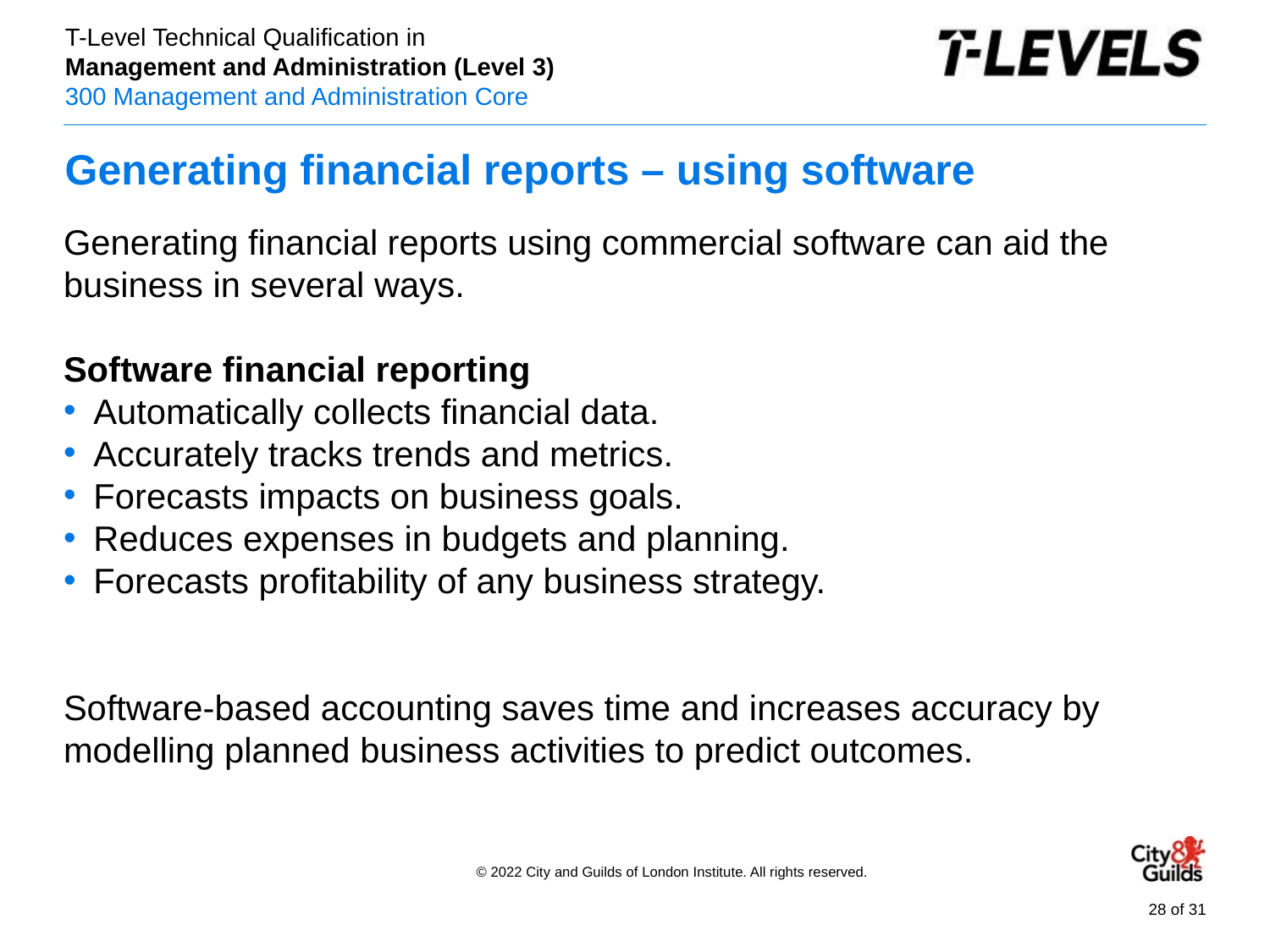

# Generating financial reports – using software
Generating financial reports using commercial software can aid the business in several ways.

Software financial reporting
Automatically collects financial data.
Accurately tracks trends and metrics.
Forecasts impacts on business goals.
Reduces expenses in budgets and planning.
Forecasts profitability of any business strategy.

Software-based accounting saves time and increases accuracy by modelling planned business activities to predict outcomes.